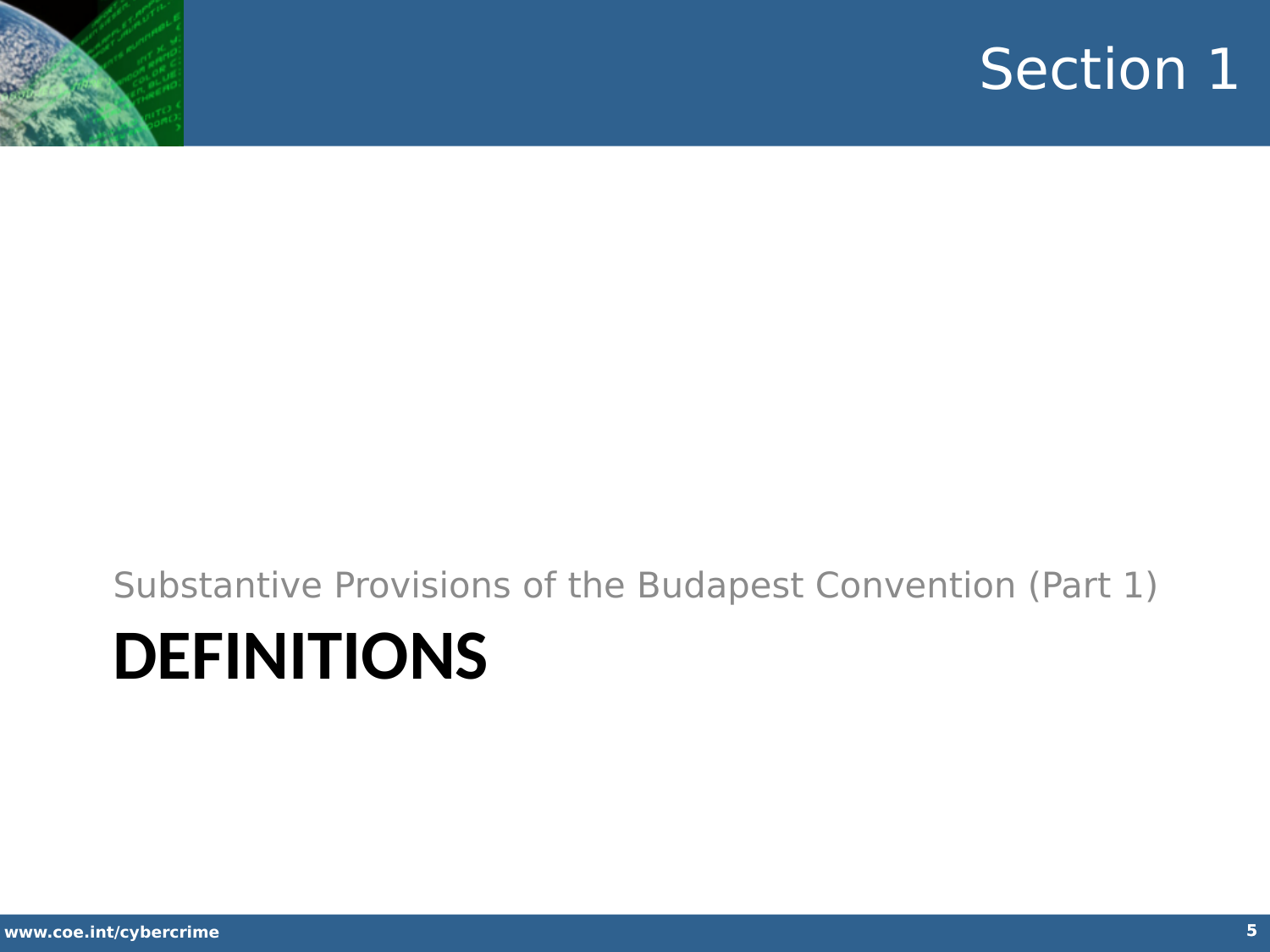

Section 1
Substantive Provisions of the Budapest Convention (Part 1)
# Definitions
5